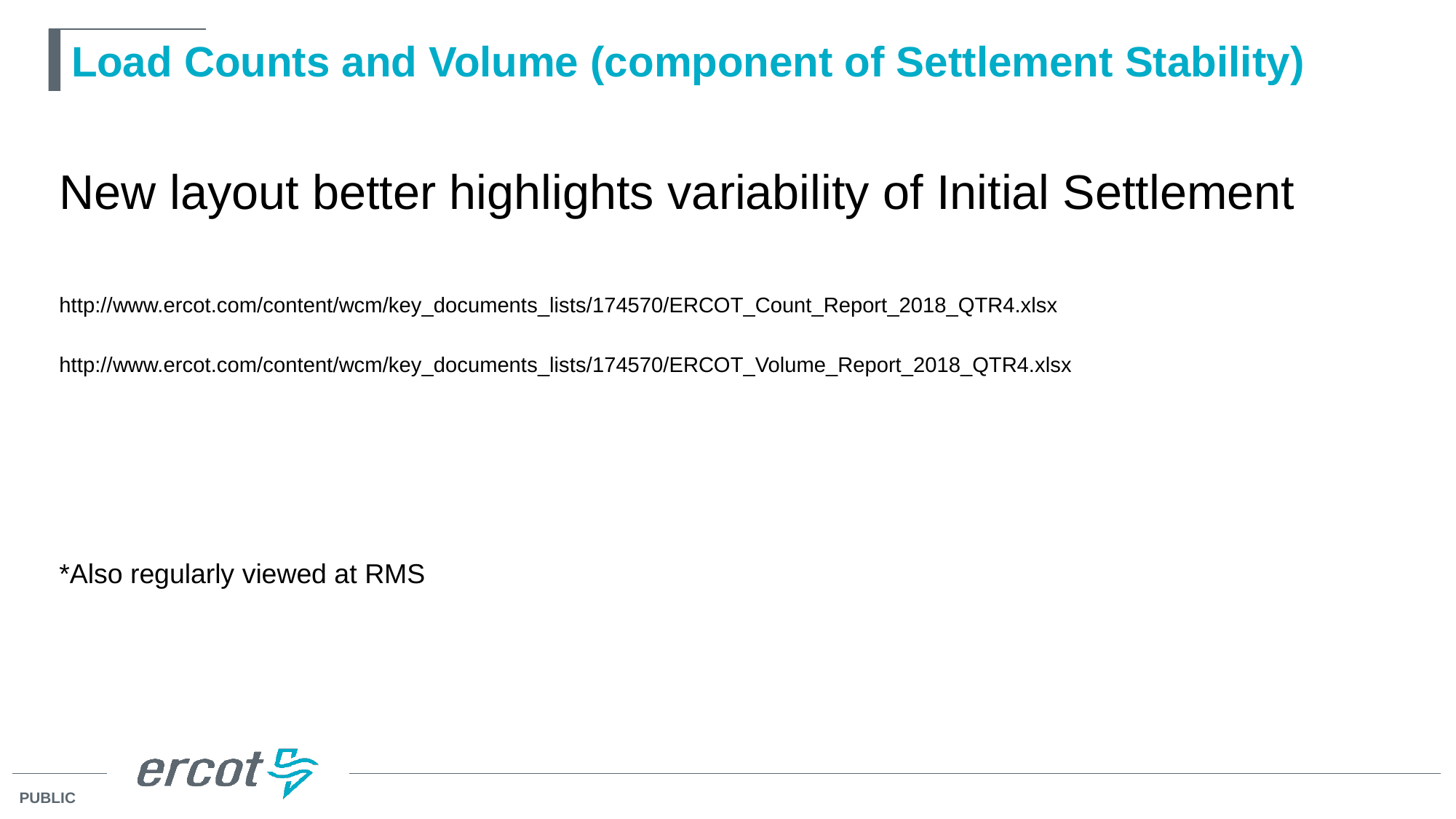

# Load Counts and Volume (component of Settlement Stability)
New layout better highlights variability of Initial Settlement

http://www.ercot.com/content/wcm/key_documents_lists/174570/ERCOT_Count_Report_2018_QTR4.xlsx

http://www.ercot.com/content/wcm/key_documents_lists/174570/ERCOT_Volume_Report_2018_QTR4.xlsx

*Also regularly viewed at RMS